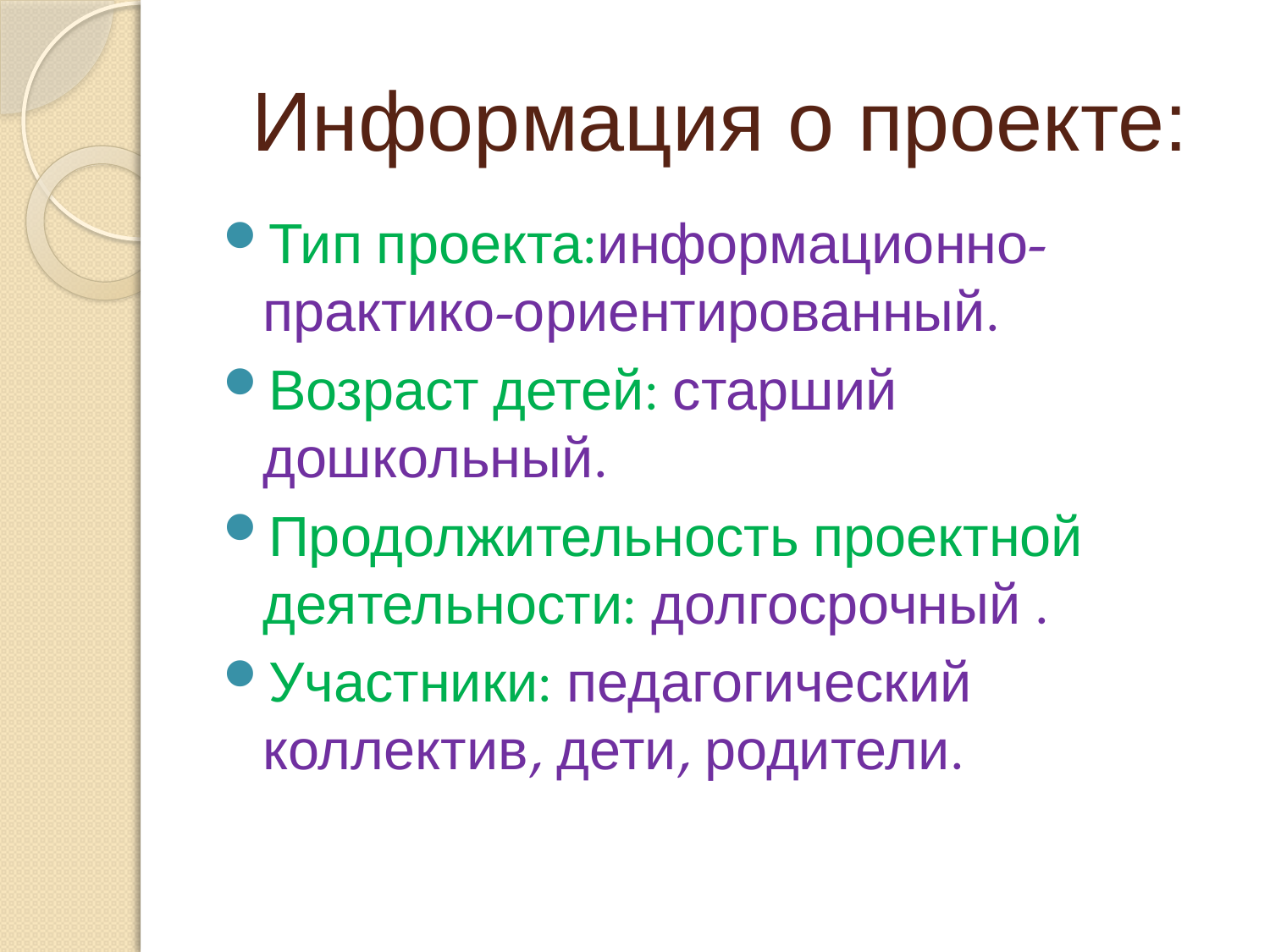

# Информация о проекте:
Тип проекта:информационно-практико-ориентированный.
Возраст детей: старший дошкольный.
Продолжительность проектной деятельности: долгосрочный .
Участники: педагогический коллектив, дети, родители.